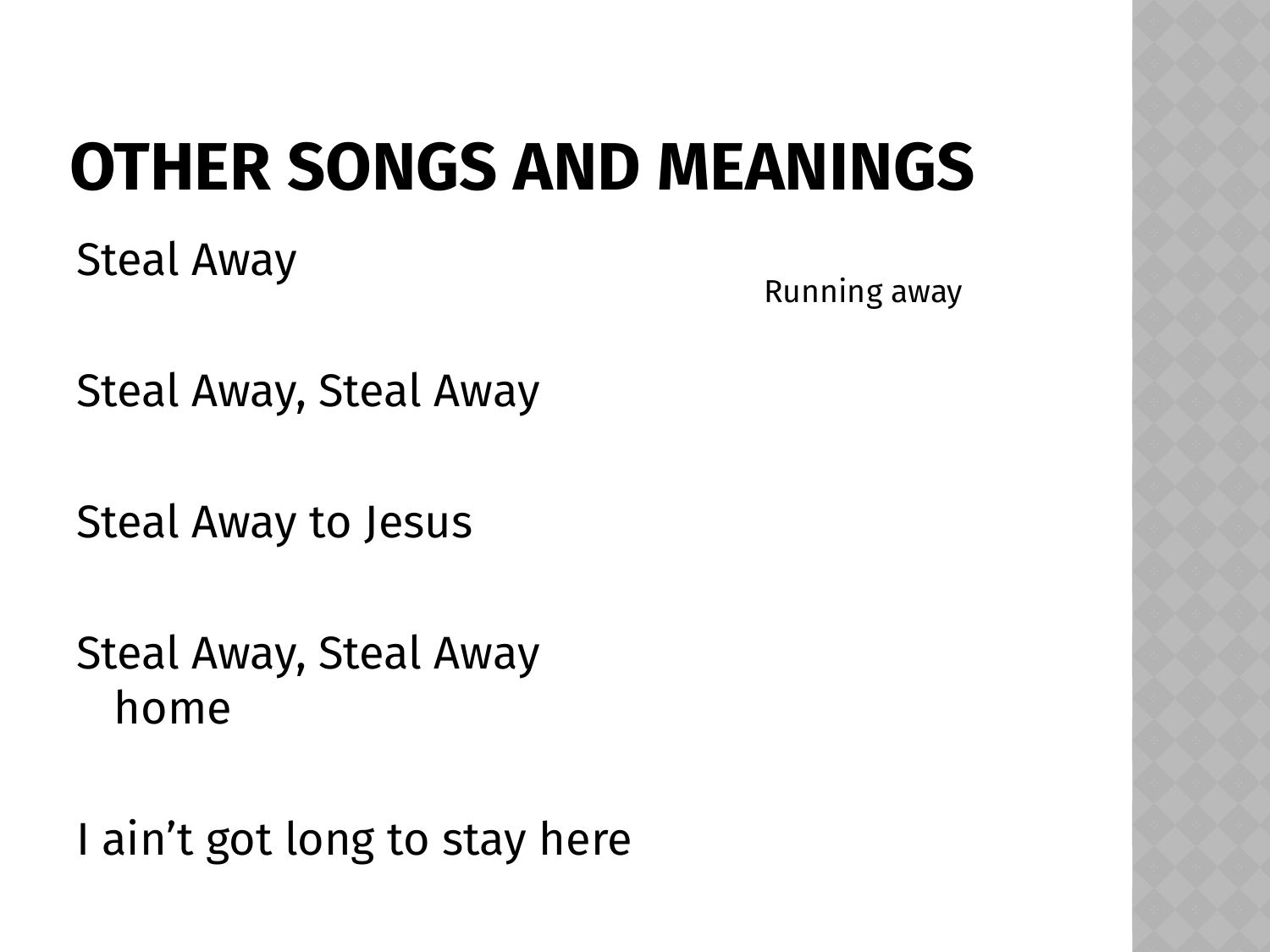

# Other songs and Meanings
Steal Away

Steal Away, Steal Away

Steal Away to Jesus

Steal Away, Steal Away home

I ain’t got long to stay here
Running away